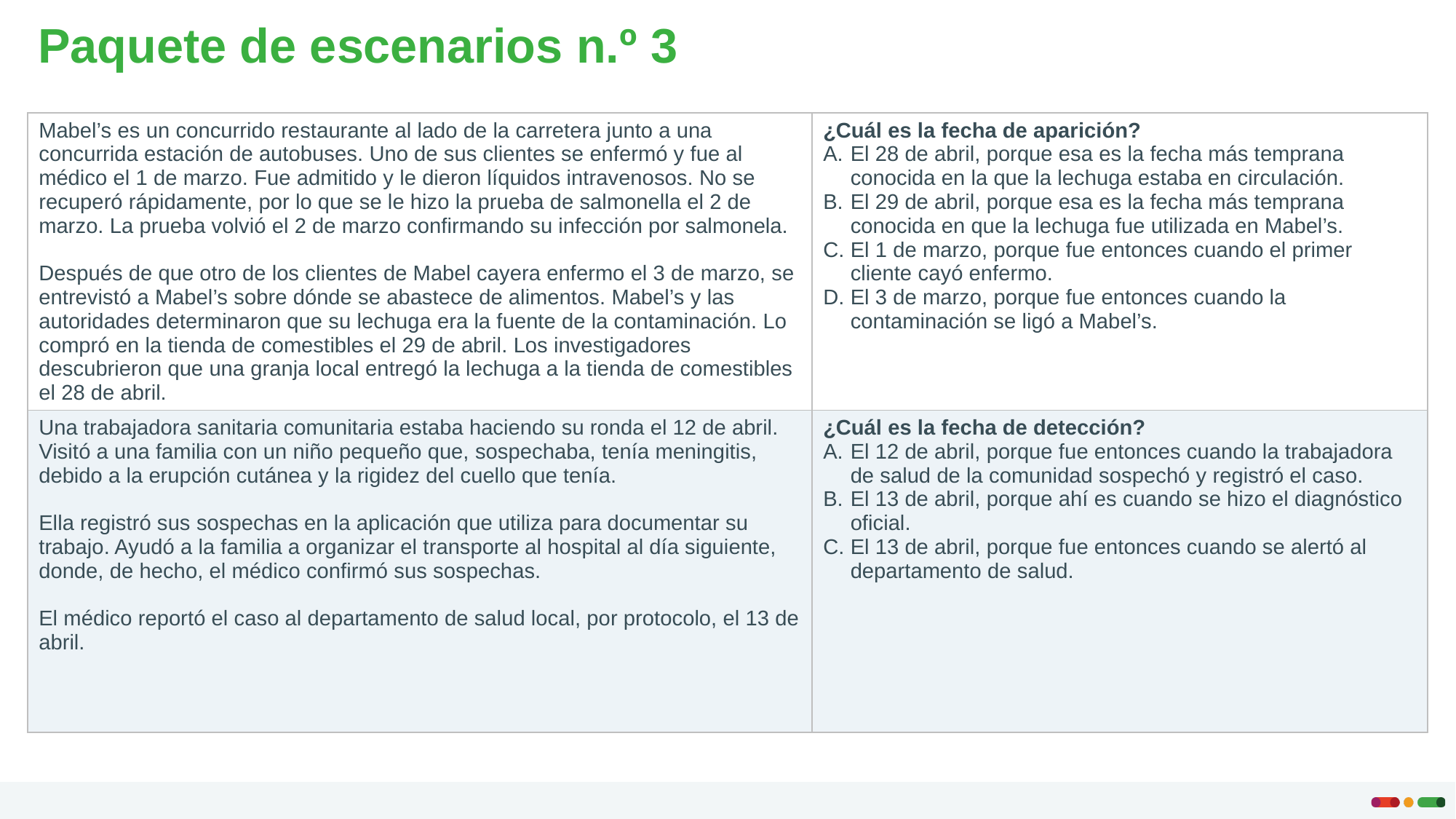

# Paquete de escenarios n.º 3
| Mabel’s es un concurrido restaurante al lado de la carretera junto a una concurrida estación de autobuses. Uno de sus clientes se enfermó y fue al médico el 1 de marzo. Fue admitido y le dieron líquidos intravenosos. No se recuperó rápidamente, por lo que se le hizo la prueba de salmonella el 2 de marzo. La prueba volvió el 2 de marzo confirmando su infección por salmonela. Después de que otro de los clientes de Mabel cayera enfermo el 3 de marzo, se entrevistó a Mabel’s sobre dónde se abastece de alimentos. Mabel’s y las autoridades determinaron que su lechuga era la fuente de la contaminación. Lo compró en la tienda de comestibles el 29 de abril. Los investigadores descubrieron que una granja local entregó la lechuga a la tienda de comestibles el 28 de abril. | ¿Cuál es la fecha de aparición? El 28 de abril, porque esa es la fecha más temprana conocida en la que la lechuga estaba en circulación. El 29 de abril, porque esa es la fecha más temprana conocida en que la lechuga fue utilizada en Mabel’s. El 1 de marzo, porque fue entonces cuando el primer cliente cayó enfermo. El 3 de marzo, porque fue entonces cuando la contaminación se ligó a Mabel’s. |
| --- | --- |
| Una trabajadora sanitaria comunitaria estaba haciendo su ronda el 12 de abril. Visitó a una familia con un niño pequeño que, sospechaba, tenía meningitis, debido a la erupción cutánea y la rigidez del cuello que tenía. Ella registró sus sospechas en la aplicación que utiliza para documentar su trabajo. Ayudó a la familia a organizar el transporte al hospital al día siguiente, donde, de hecho, el médico confirmó sus sospechas. El médico reportó el caso al departamento de salud local, por protocolo, el 13 de abril. | ¿Cuál es la fecha de detección? El 12 de abril, porque fue entonces cuando la trabajadora de salud de la comunidad sospechó y registró el caso. El 13 de abril, porque ahí es cuando se hizo el diagnóstico oficial. El 13 de abril, porque fue entonces cuando se alertó al departamento de salud. |